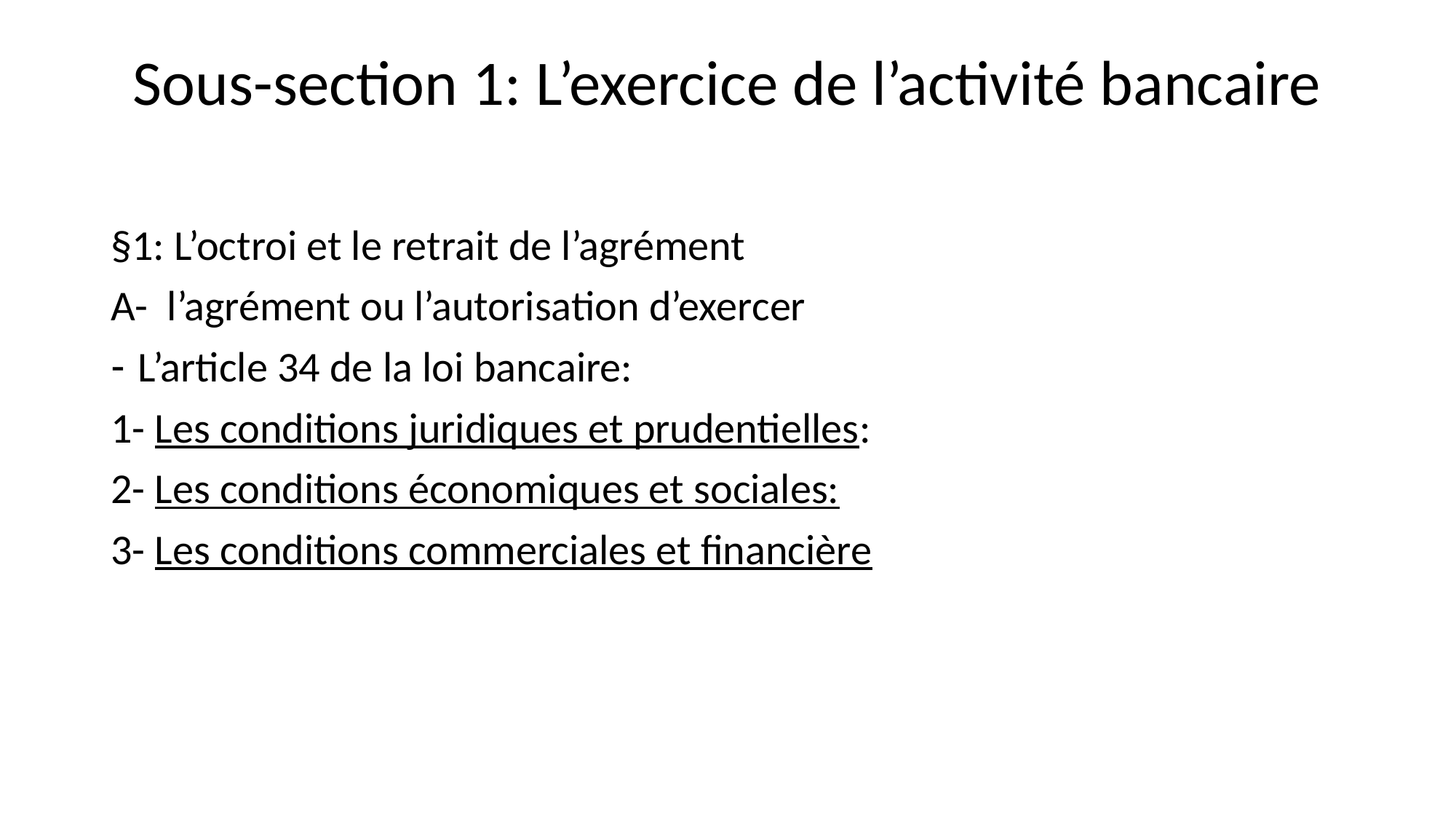

# Sous-section 1: L’exercice de l’activité bancaire
§1: L’octroi et le retrait de l’agrément
A-  l’agrément ou l’autorisation d’exercer
L’article 34 de la loi bancaire:
1- Les conditions juridiques et prudentielles:
2- Les conditions économiques et sociales:
3- Les conditions commerciales et financière